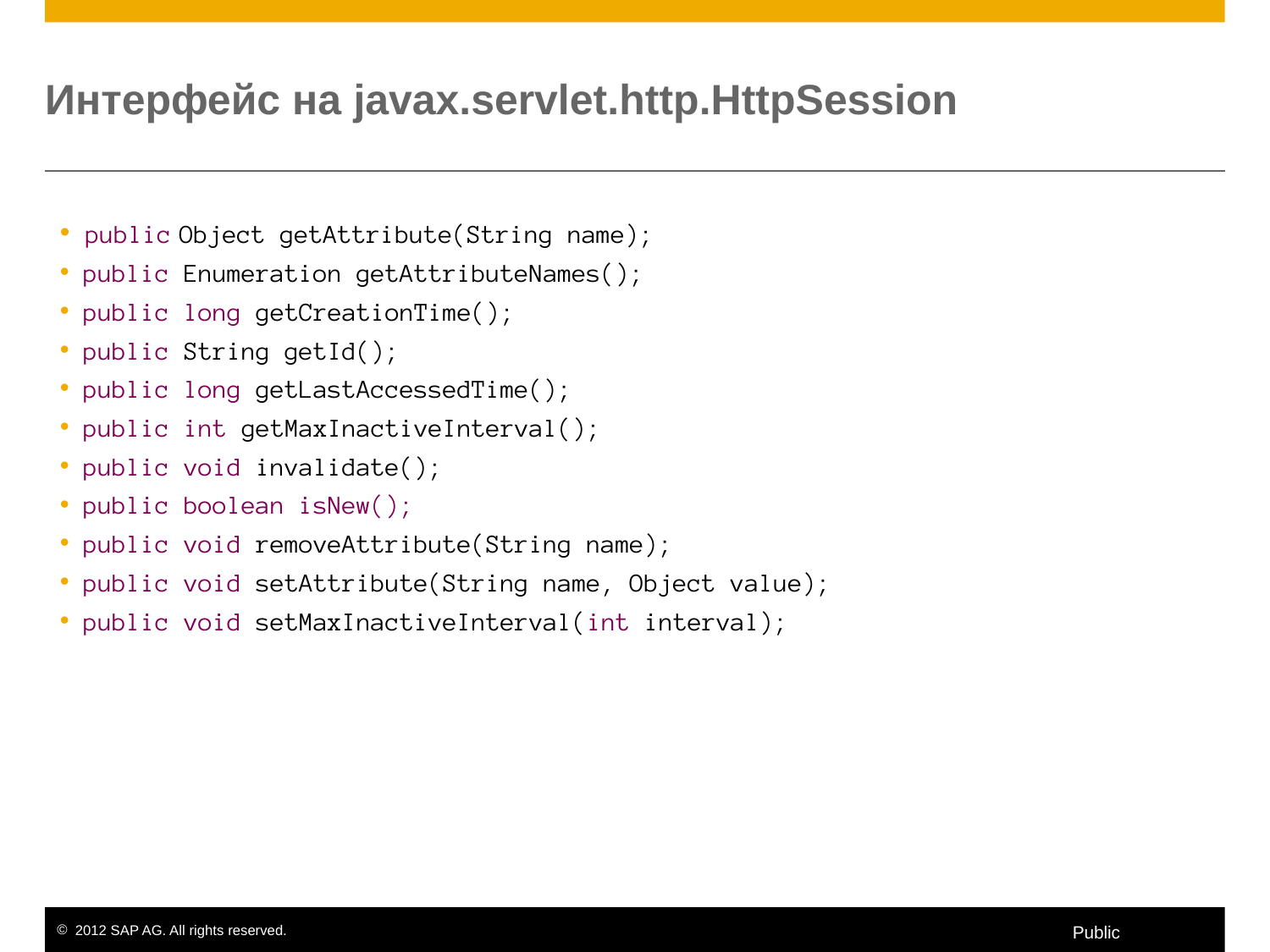

# Интерфейс на javax.servlet.http.HttpSession
  public Object getAttribute(String name);
 public Enumeration getAttributeNames();
 public long getCreationTime();
 public String getId();
 public long getLastAccessedTime();
 public int getMaxInactiveInterval();
 public void invalidate();
 public boolean isNew();
 public void removeAttribute(String name);
 public void setAttribute(String name, Object value);
 public void setMaxInactiveInterval(int interval);